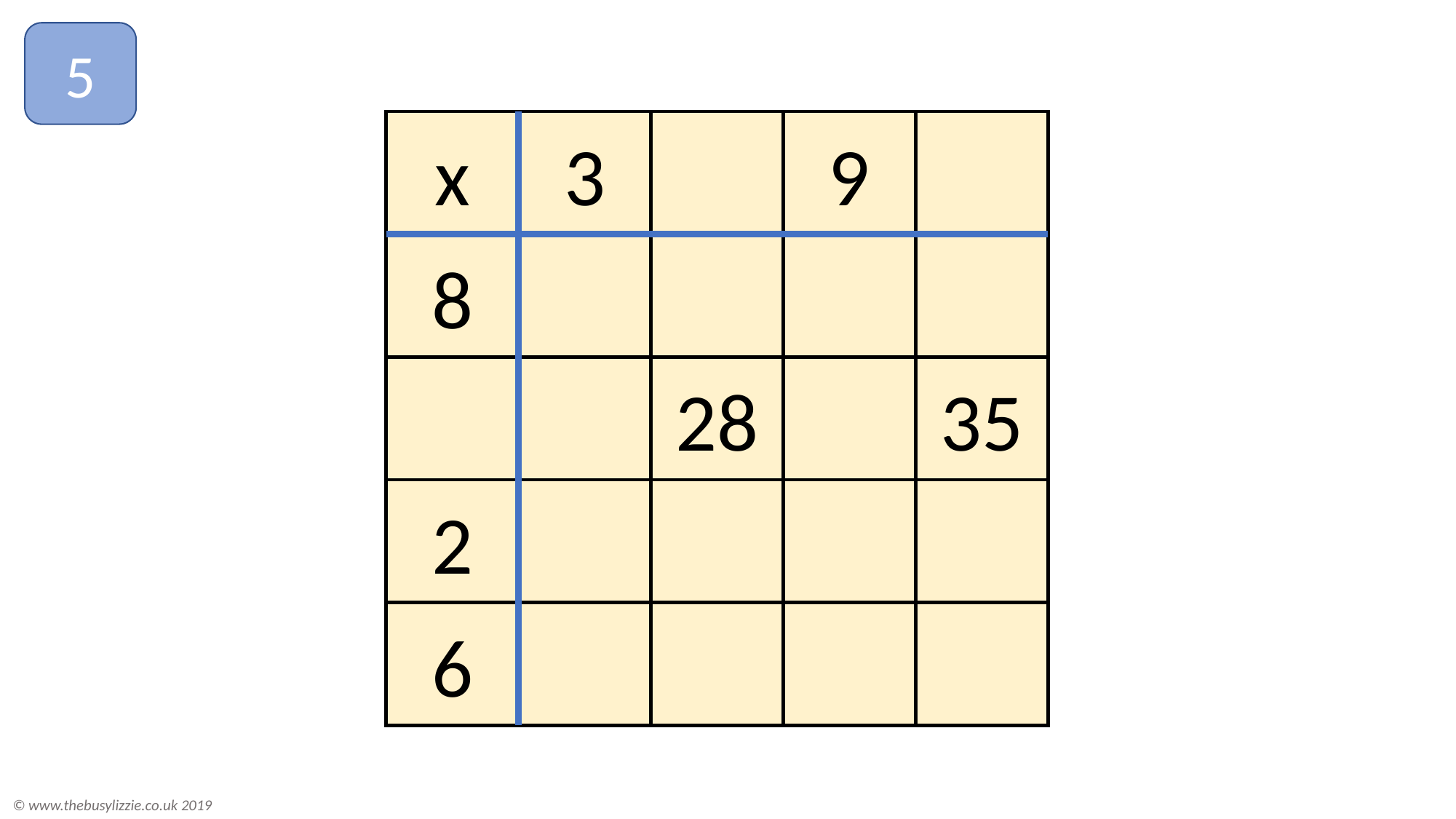

5
x
3

9

8

28

35
2

6

© www.thebusylizzie.co.uk 2019